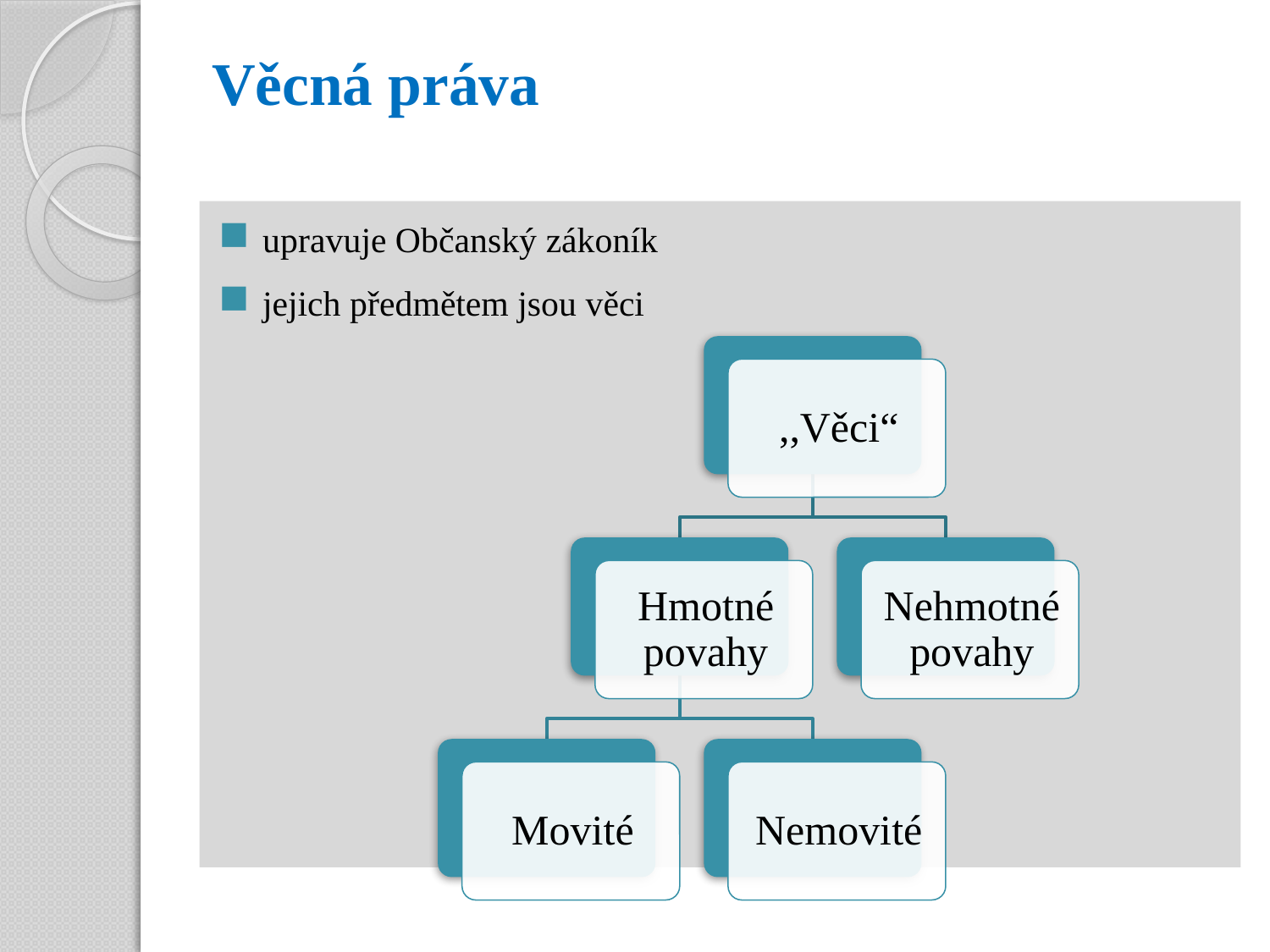

# Věcná práva
upravuje Občanský zákoník
jejich předmětem jsou věci
,,Věci“
Hmotné povahy
Movité
Nemovité
Nehmotné povahy